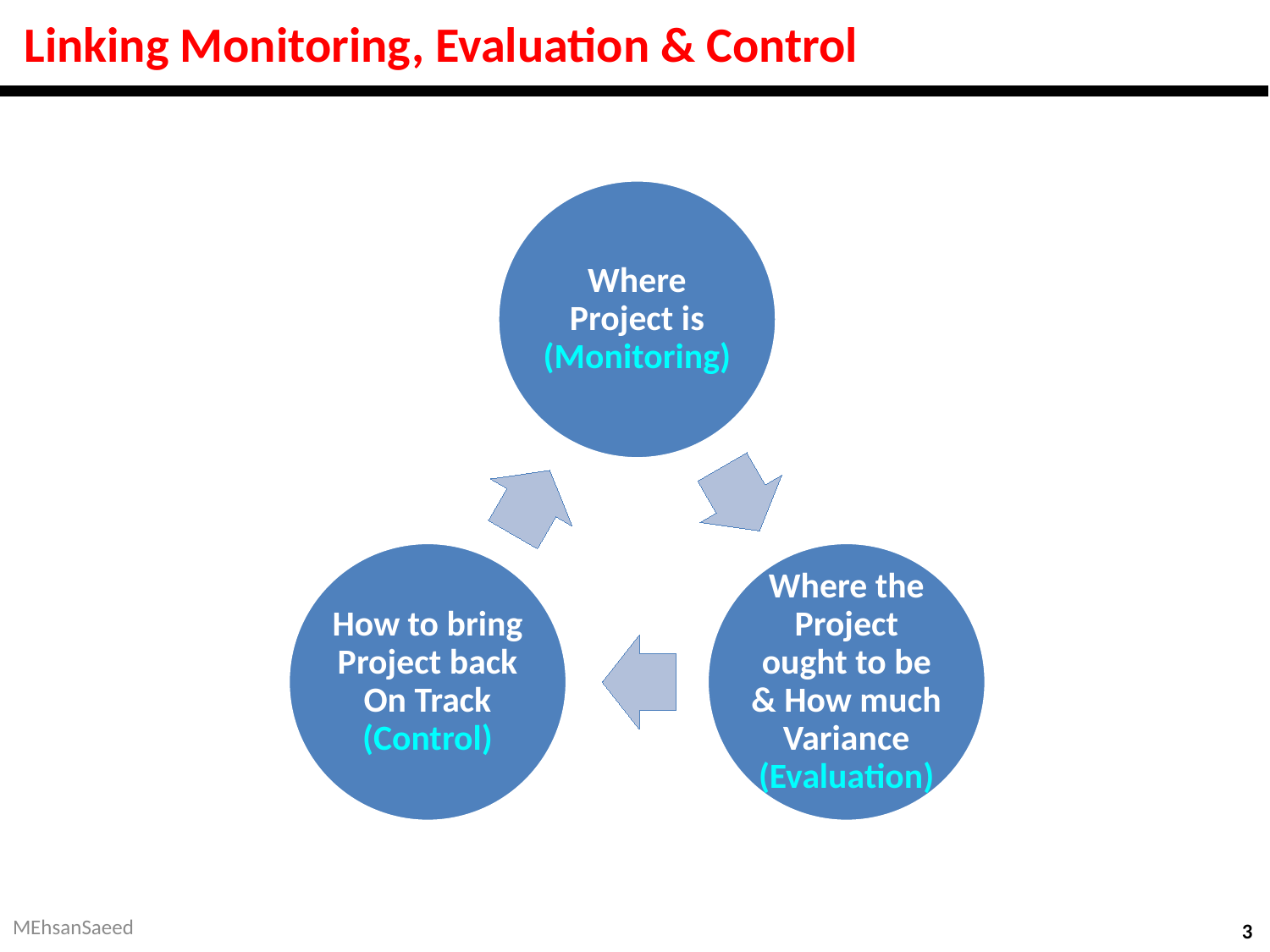

# Linking Monitoring, Evaluation & Control
Where Project is (Monitoring)

Where the Project ought to be & How much Variance (Evaluation)

How to bring Project back On Track (Control)

MEhsanSaeed
3